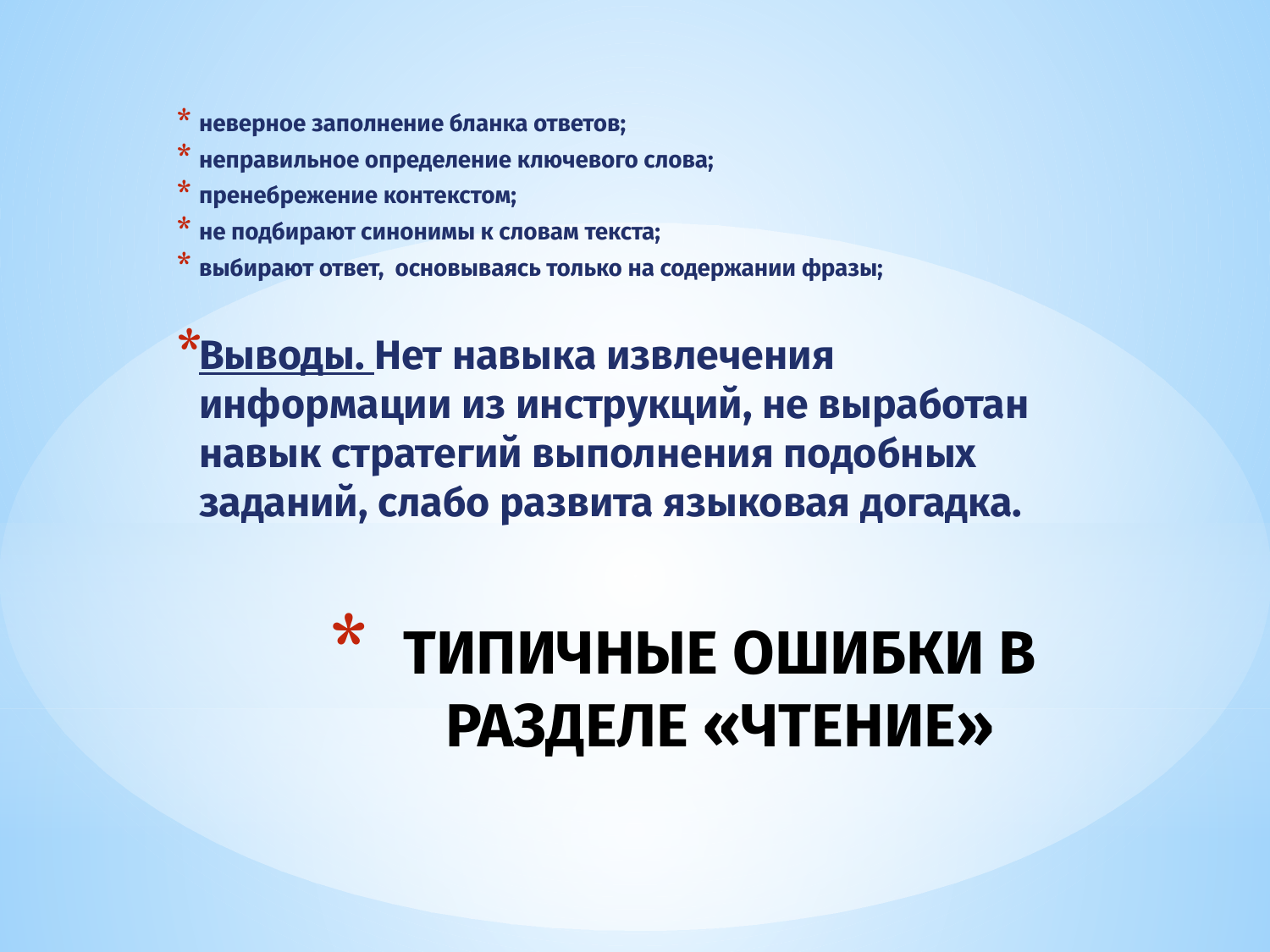

неверное заполнение бланка ответов;
неправильное определение ключевого слова;
пренебрежение контекстом;
не подбирают синонимы к словам текста;
выбирают ответ,  основываясь только на содержании фразы;

Выводы. Нет навыка извлечения информации из инструкций, не выработан навык стратегий выполнения подобных заданий, слабо развита языковая догадка.

# ТИПИЧНЫЕ ОШИБКИ В РАЗДЕЛЕ «ЧТЕНИЕ»